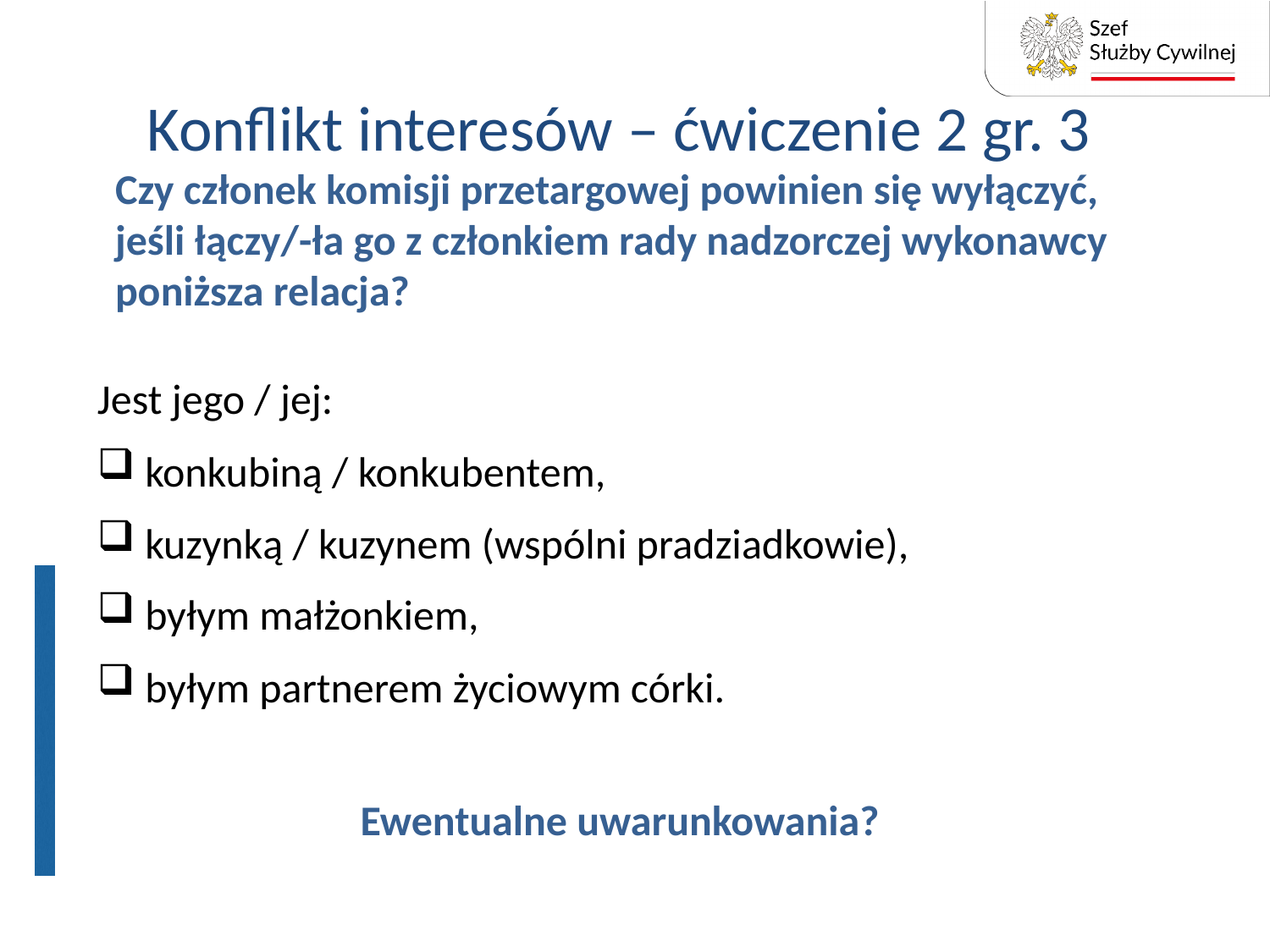

# Konflikt interesów – ćwiczenie 2 gr. 3
Czy członek komisji przetargowej powinien się wyłączyć, jeśli łączy/-ła go z członkiem rady nadzorczej wykonawcy poniższa relacja?
Jest jego / jej:
konkubiną / konkubentem,
kuzynką / kuzynem (wspólni pradziadkowie),
byłym małżonkiem,
byłym partnerem życiowym córki.

Ewentualne uwarunkowania?